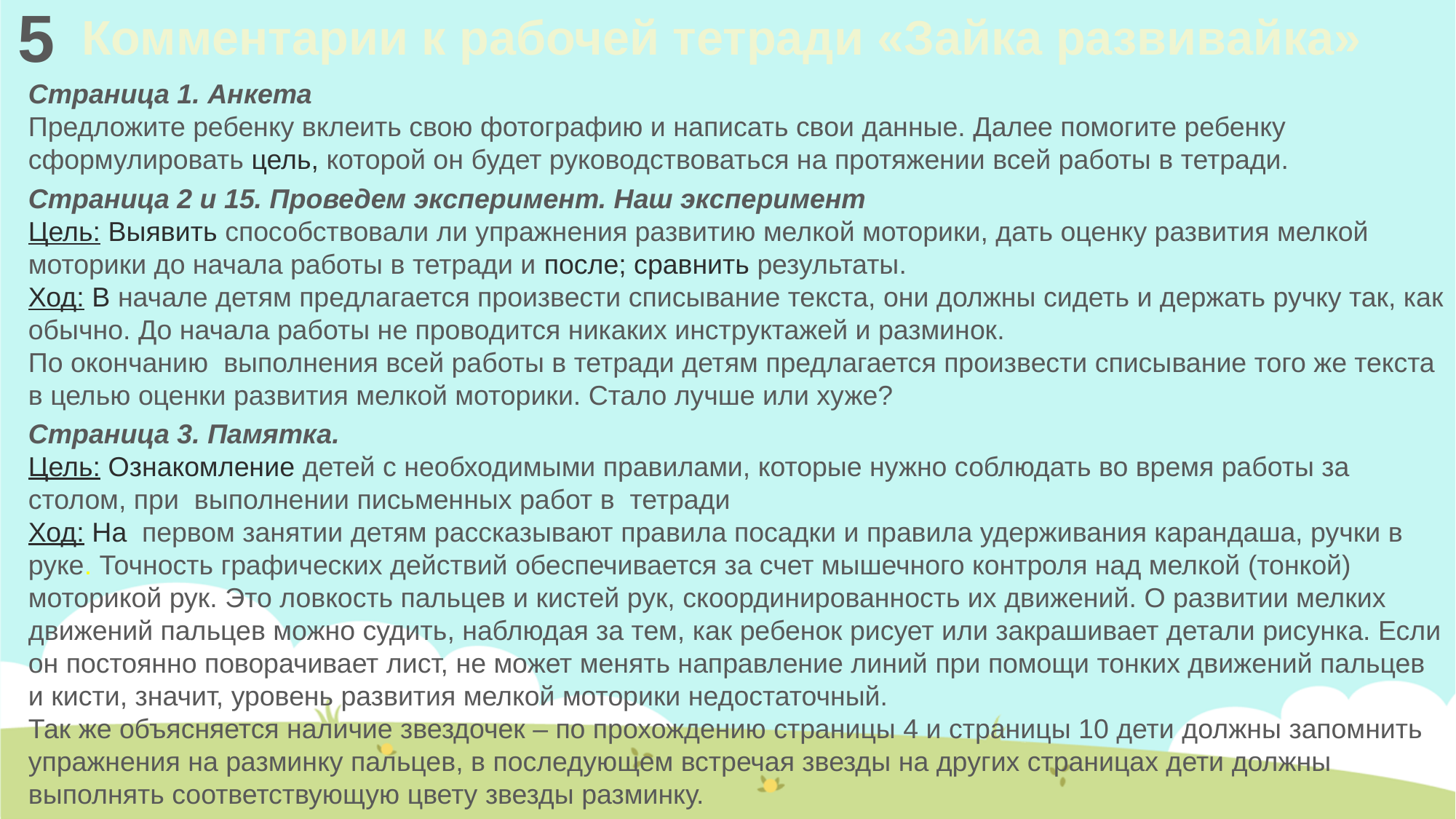

5
Комментарии к рабочей тетради «Зайка развивайка»
Страница 1. Анкета
Предложите ребенку вклеить свою фотографию и написать свои данные. Далее помогите ребенку сформулировать цель, которой он будет руководствоваться на протяжении всей работы в тетради.
Страница 2 и 15. Проведем эксперимент. Наш эксперимент
Цель: Выявить способствовали ли упражнения развитию мелкой моторики, дать оценку развития мелкой моторики до начала работы в тетради и после; сравнить результаты.
Ход: В начале детям предлагается произвести списывание текста, они должны сидеть и держать ручку так, как обычно. До начала работы не проводится никаких инструктажей и разминок.
По окончанию  выполнения всей работы в тетради детям предлагается произвести списывание того же текста в целью оценки развития мелкой моторики. Стало лучше или хуже?
Страница 3. Памятка.
Цель: Ознакомление детей с необходимыми правилами, которые нужно соблюдать во время работы за столом, при  выполнении письменных работ в  тетради
Ход: На  первом занятии детям рассказывают правила посадки и правила удерживания карандаша, ручки в руке. Точность графических действий обеспечивается за счет мышечного контроля над мелкой (тонкой) моторикой рук. Это ловкость пальцев и кистей рук, скоординированность их движений. О развитии мелких движений пальцев можно судить, наблюдая за тем, как ребенок рисует или закрашивает детали рисунка. Если он постоянно поворачивает лист, не может менять направление линий при помощи тонких движений пальцев и кисти, значит, уровень развития мелкой моторики недостаточный.
Так же объясняется наличие звездочек – по прохождению страницы 4 и страницы 10 дети должны запомнить упражнения на разминку пальцев, в последующем встречая звезды на других страницах дети должны выполнять соответствующую цвету звезды разминку.